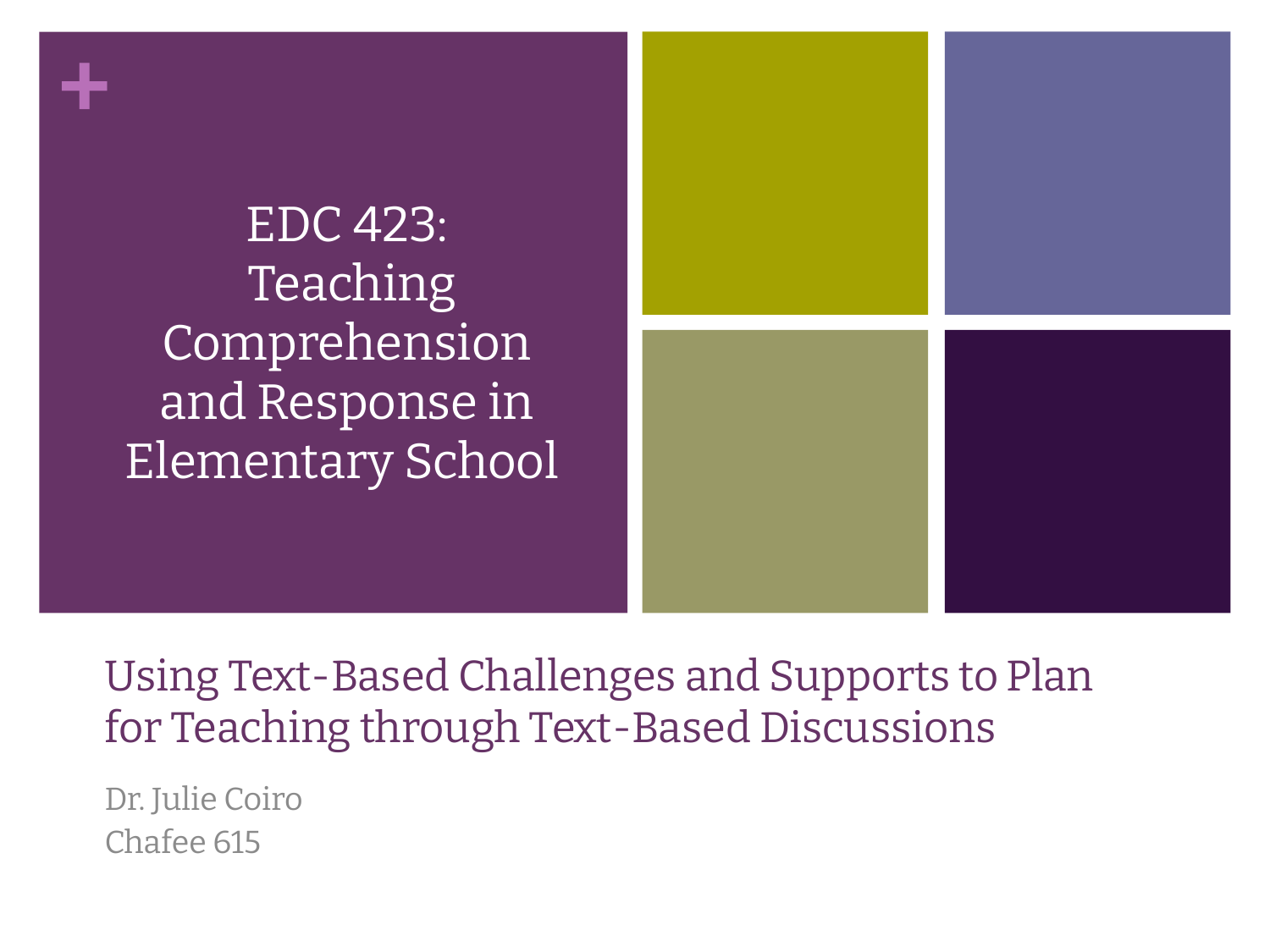

EDC 423:
 Teaching Comprehension and Response in Elementary School
# Using Text-Based Challenges and Supports to Plan for Teaching through Text-Based Discussions
Dr. Julie Coiro
Chafee 615